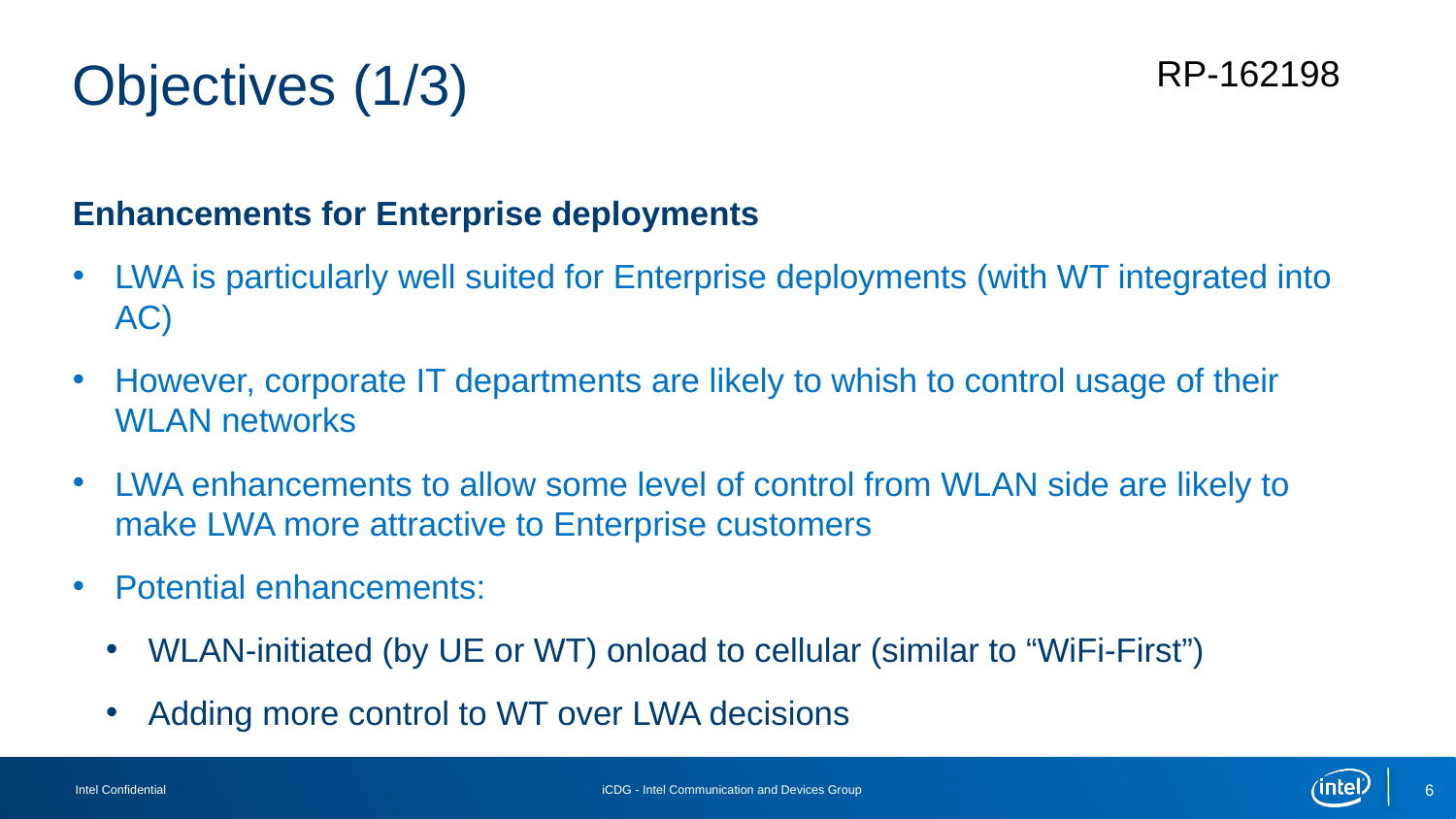

# Objectives (1/3)
Enhancements for Enterprise deployments
LWA is particularly well suited for Enterprise deployments (with WT integrated into AC)
However, corporate IT departments are likely to whish to control usage of their WLAN networks
LWA enhancements to allow some level of control from WLAN side are likely to make LWA more attractive to Enterprise customers
Potential enhancements:
WLAN-initiated (by UE or WT) onload to cellular (similar to “WiFi-First”)
Adding more control to WT over LWA decisions

6